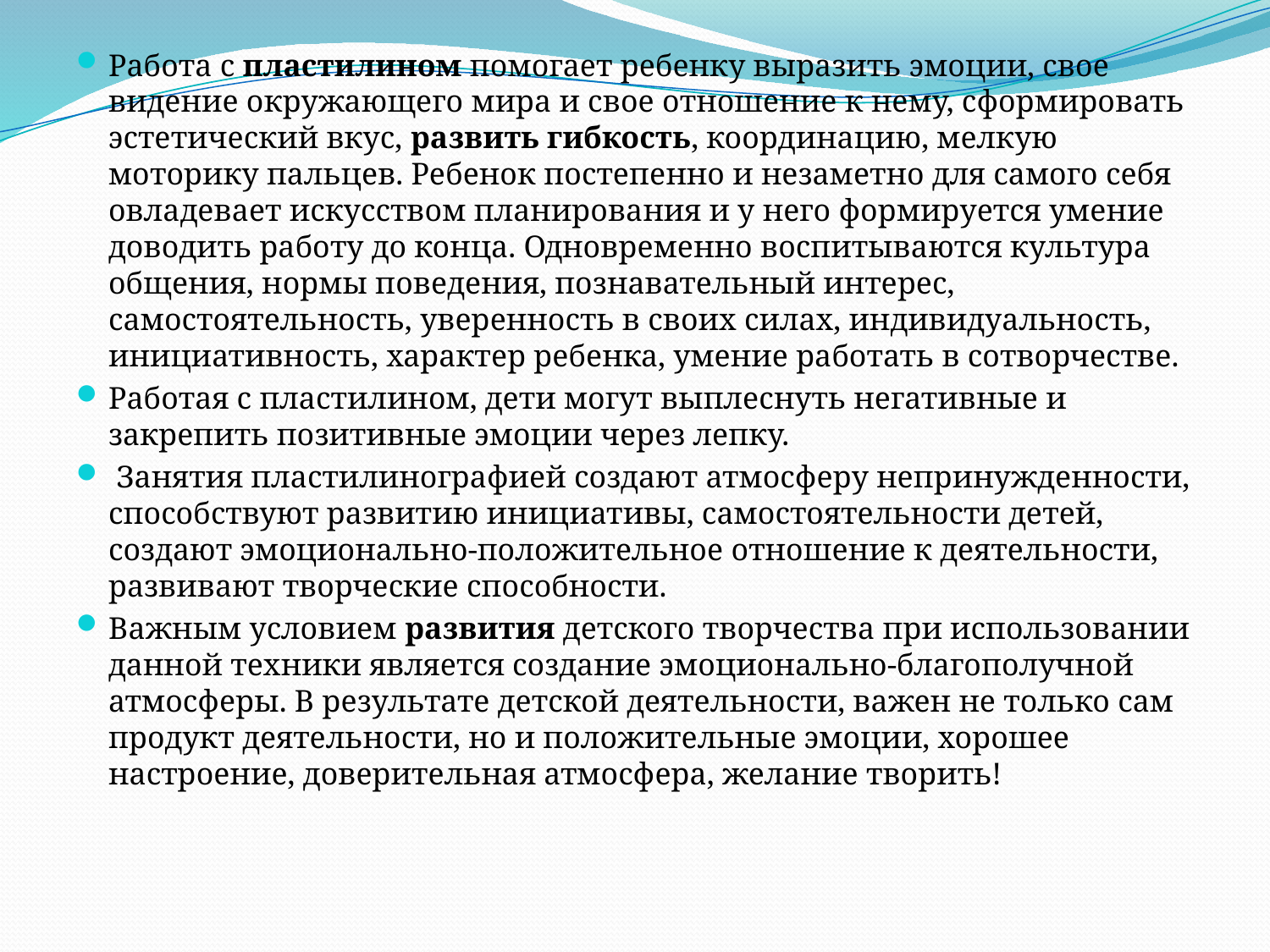

#
Работа с пластилином помогает ребенку выразить эмоции, свое видение окружающего мира и свое отношение к нему, сформировать эстетический вкус, развить гибкость, координацию, мелкую моторику пальцев. Ребенок постепенно и незаметно для самого себя овладевает искусством планирования и у него формируется умение доводить работу до конца. Одновременно воспитываются культура общения, нормы поведения, познавательный интерес, самостоятельность, уверенность в своих силах, индивидуальность, инициативность, характер ребенка, умение работать в сотворчестве.
Работая с пластилином, дети могут выплеснуть негативные и закрепить позитивные эмоции через лепку.
 Занятия пластилинографией создают атмосферу непринужденности, способствуют развитию инициативы, самостоятельности детей, создают эмоционально-положительное отношение к деятельности, развивают творческие способности.
Важным условием развития детского творчества при использовании данной техники является создание эмоционально-благополучной атмосферы. В результате детской деятельности, важен не только сам продукт деятельности, но и положительные эмоции, хорошее настроение, доверительная атмосфера, желание творить!